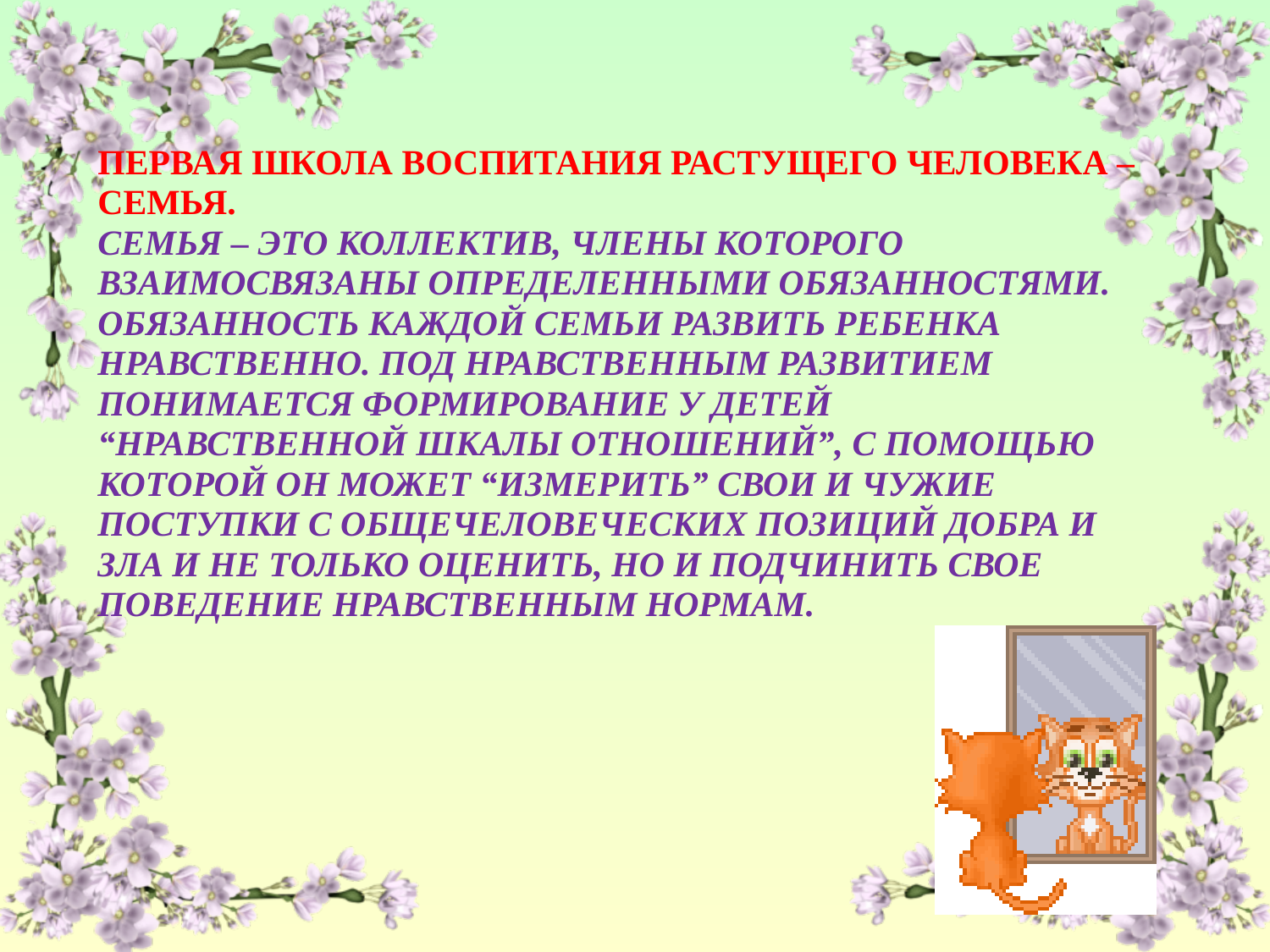

# Первая школа воспитания растущего человека – семья.  Семья – это коллектив, члены которого взаимосвязаны определенными обязанностями. Обязанность каждой семьи развить ребенка  нравственно. Под нравственным развитием  понимается формирование у детей  “нравственной шкалы отношений”, с помощью которой он может “измерить” свои и чужие поступки с общечеловеческих позиций добра и зла и не только оценить, но и подчинить свое поведение нравственным нормам.